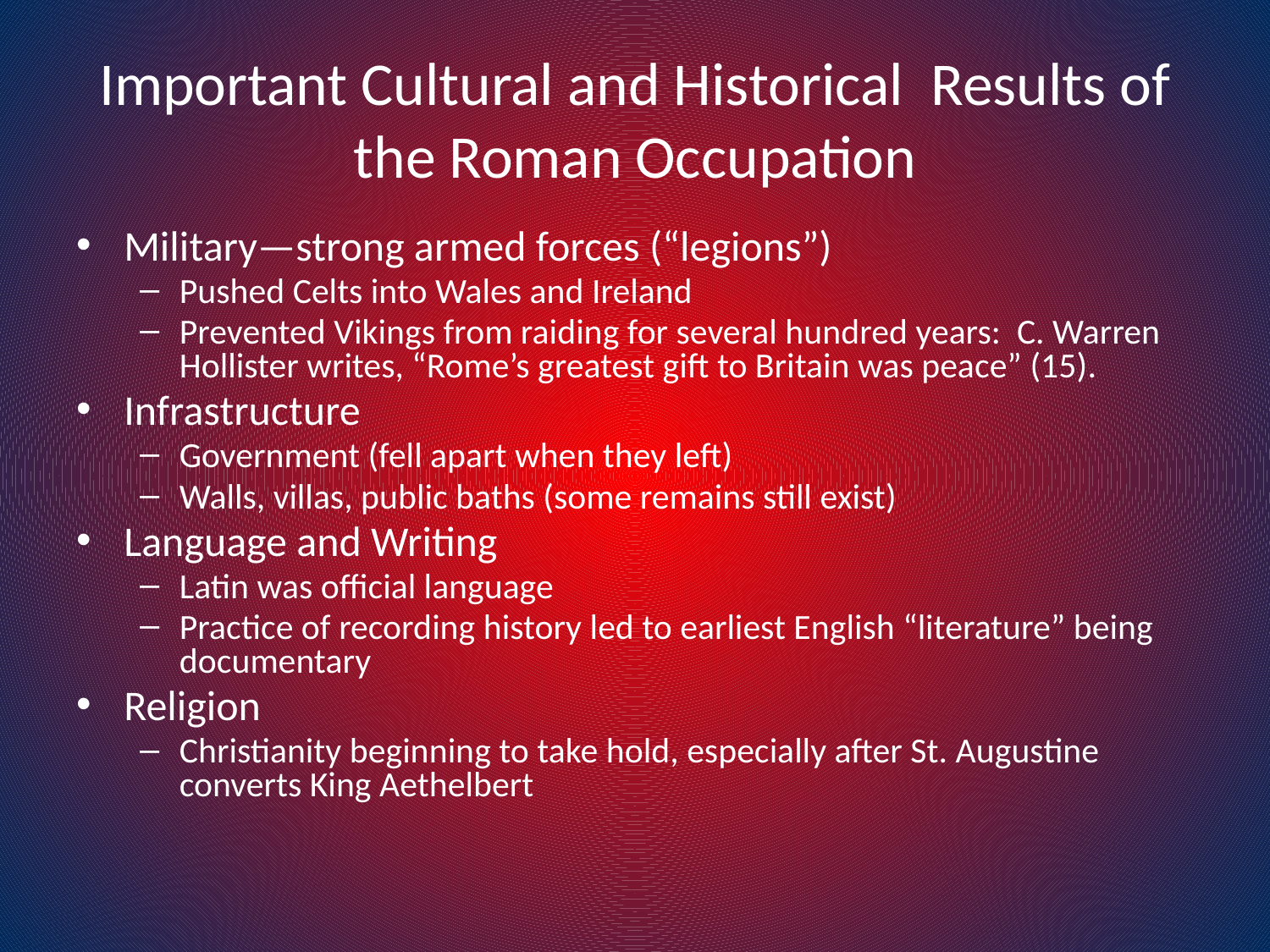

# Important Cultural and Historical  Results of the Roman Occupation
Military—strong armed forces (“legions”)
Pushed Celts into Wales and Ireland
Prevented Vikings from raiding for several hundred years:  C. Warren Hollister writes, “Rome’s greatest gift to Britain was peace” (15).
Infrastructure
Government (fell apart when they left)
Walls, villas, public baths (some remains still exist)
Language and Writing
Latin was official language
Practice of recording history led to earliest English “literature” being documentary
Religion
Christianity beginning to take hold, especially after St. Augustine converts King Aethelbert